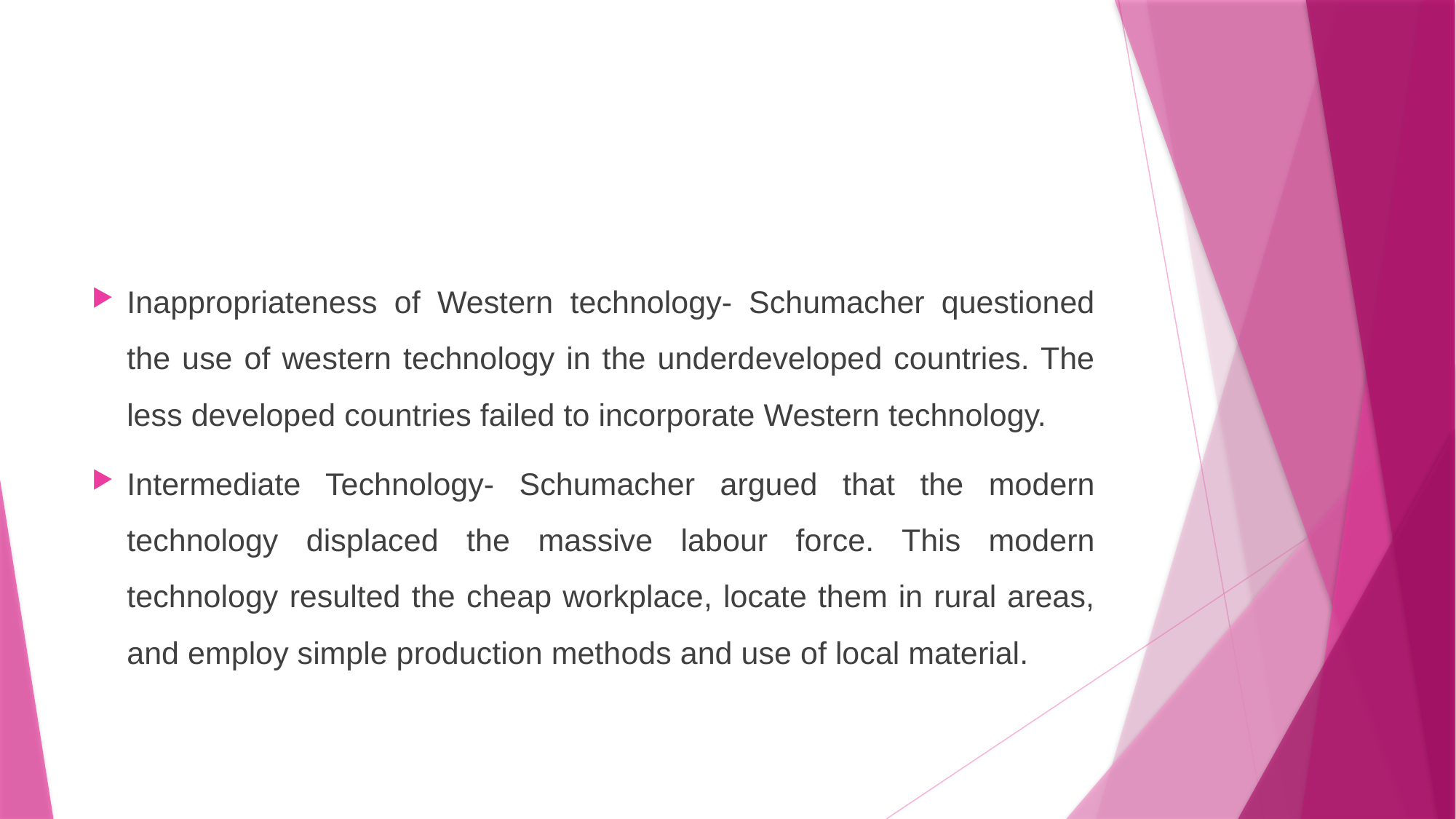

Inappropriateness of Western technology- Schumacher questioned the use of western technology in the underdeveloped countries. The less developed countries failed to incorporate Western technology.
Intermediate Technology- Schumacher argued that the modern technology displaced the massive labour force. This modern technology resulted the cheap workplace, locate them in rural areas, and employ simple production methods and use of local material.